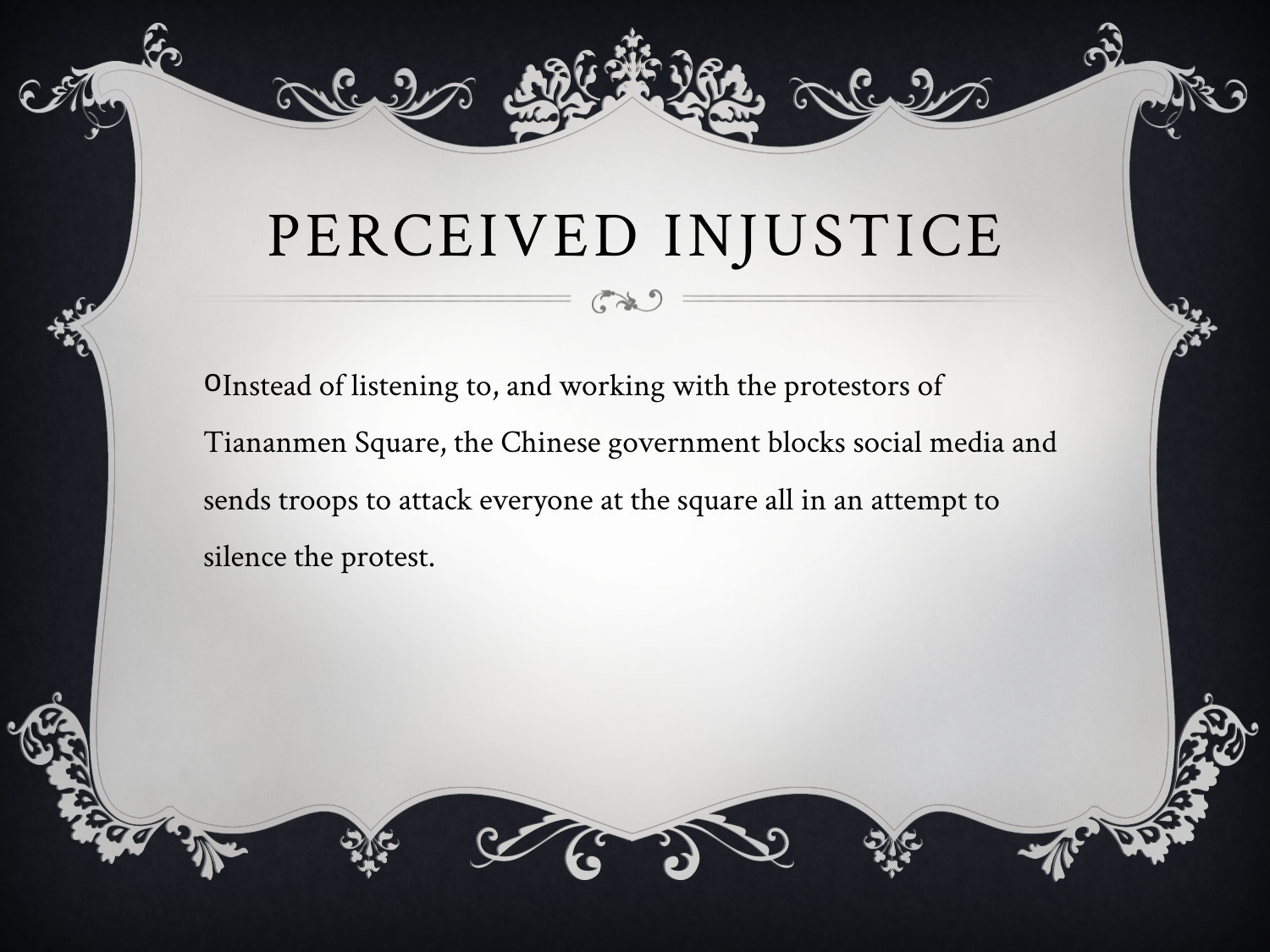

# Perceived Injustice
Instead of listening to, and working with the protestors of Tiananmen Square, the Chinese government blocks social media and sends troops to attack everyone at the square all in an attempt to silence the protest.